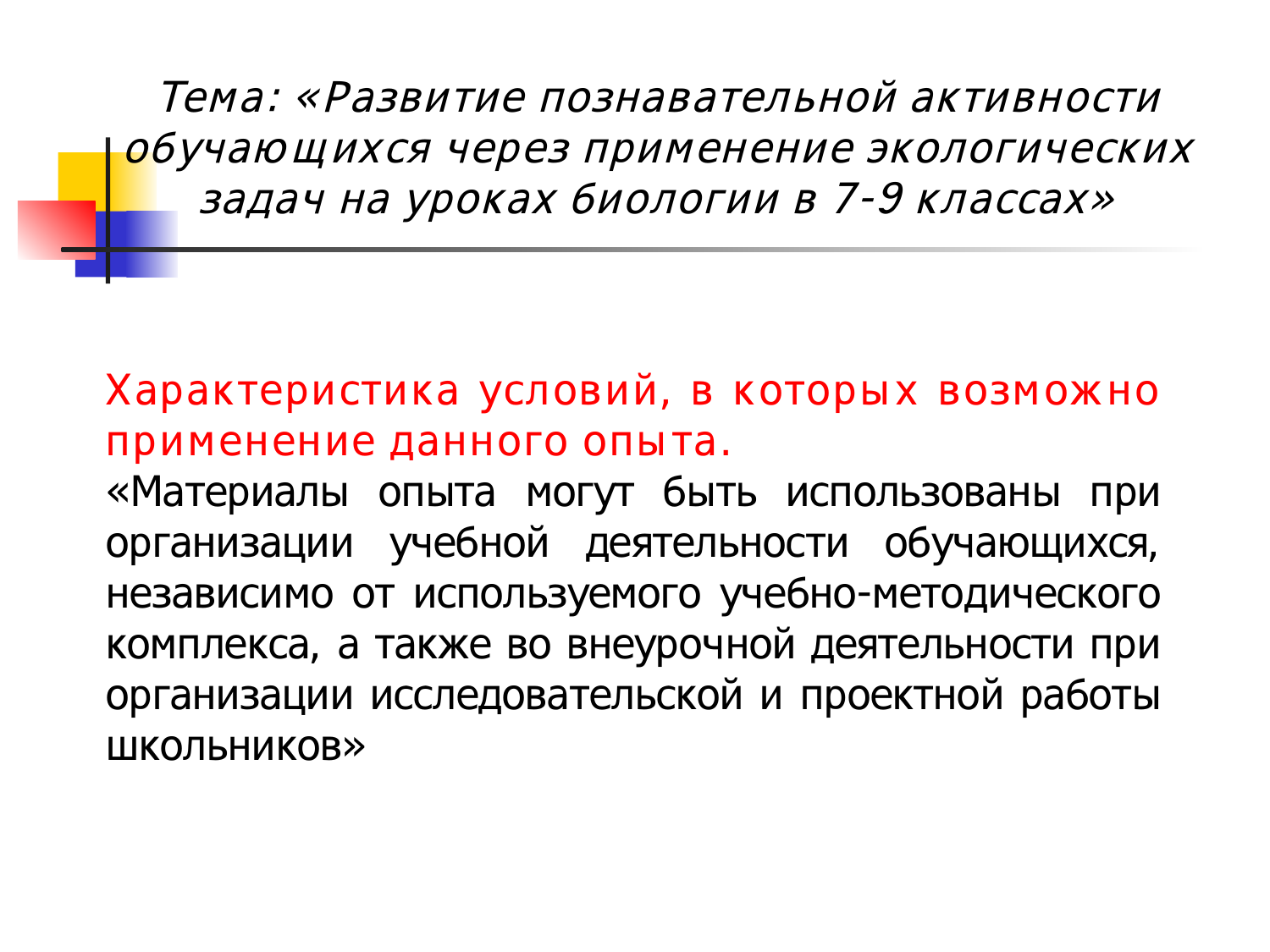

Тема: «Развитие познавательной активности обучающихся через применение экологических задач на уроках биологии в 7-9 классах»
Характеристика условий, в которых возможно применение данного опыта.
«Материалы опыта могут быть использованы при организации учебной деятельности обучающихся, независимо от используемого учебно-методического комплекса, а также во внеурочной деятельности при организации исследовательской и проектной работы школьников»